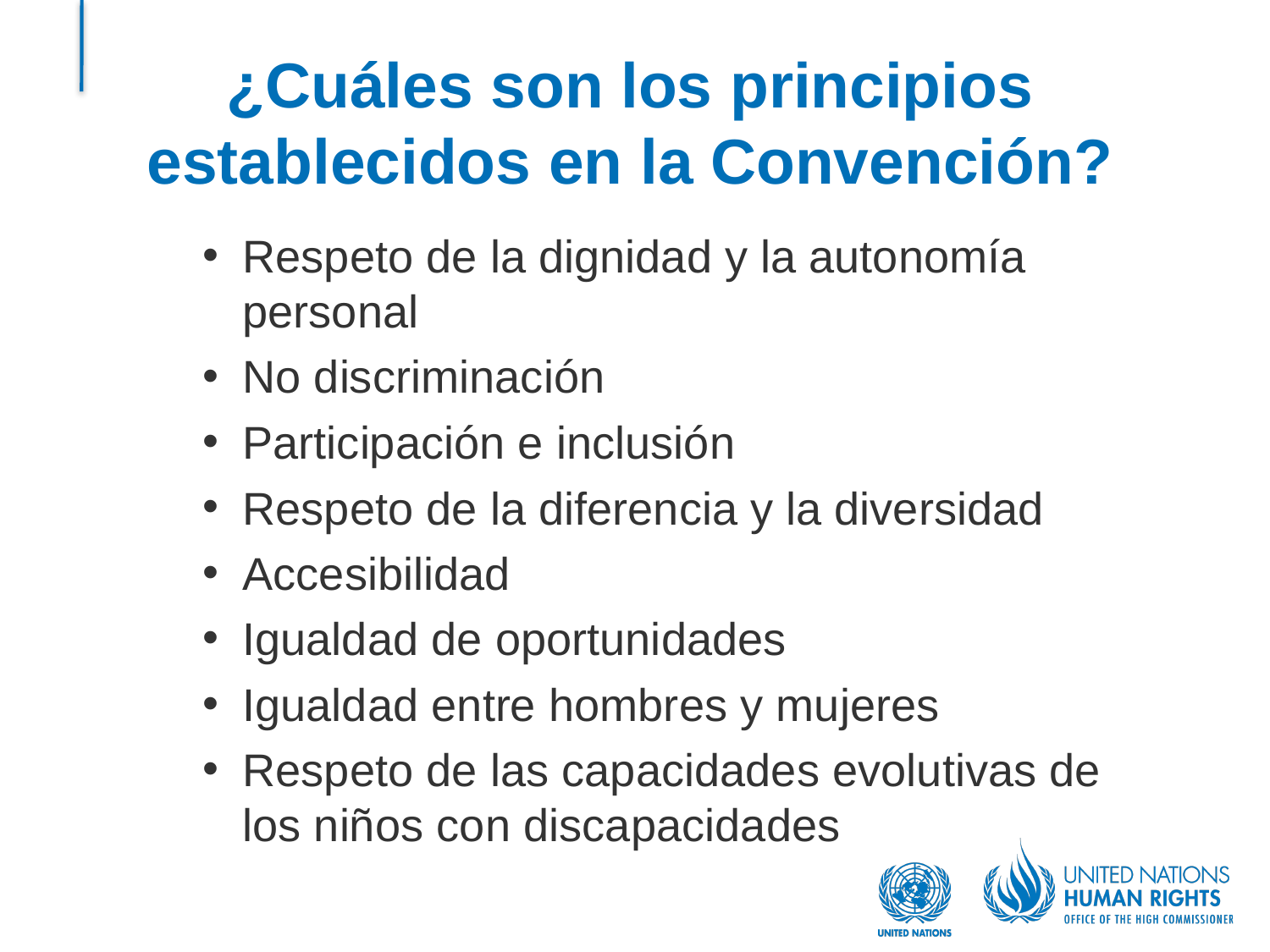

# ¿Cuáles son los principios establecidos en la Convención?
Respeto de la dignidad y la autonomía  personal
No discriminación
Participación e inclusión
Respeto de la diferencia y la diversidad
Accesibilidad
Igualdad de oportunidades
Igualdad entre hombres y mujeres
Respeto de las capacidades evolutivas de los niños con discapacidades